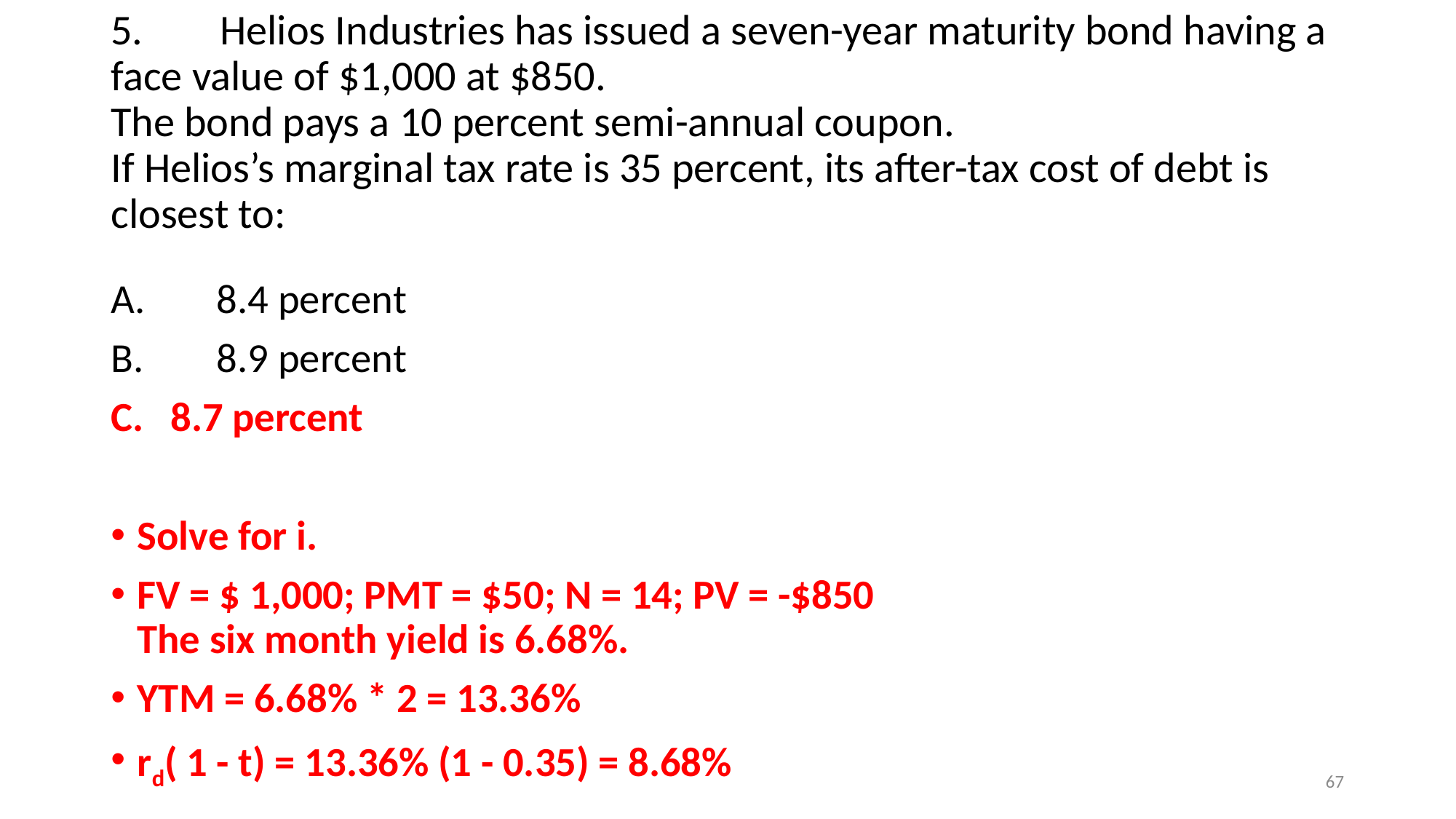

# 5.	Helios Industries has issued a seven-year maturity bond having a face value of $1,000 at $850. The bond pays a 10 percent semi-annual coupon. If Helios’s marginal tax rate is 35 percent, its after-tax cost of debt is closest to:
A.	8.4 percent
B.	8.9 percent
8.7 percent

Solve for i.
FV = $ 1,000; PMT = $50; N = 14; PV = -$850
The six month yield is 6.68%.
YTM = 6.68% * 2 = 13.36%
rd( 1 - t) = 13.36% (1 - 0.35) = 8.68%

67